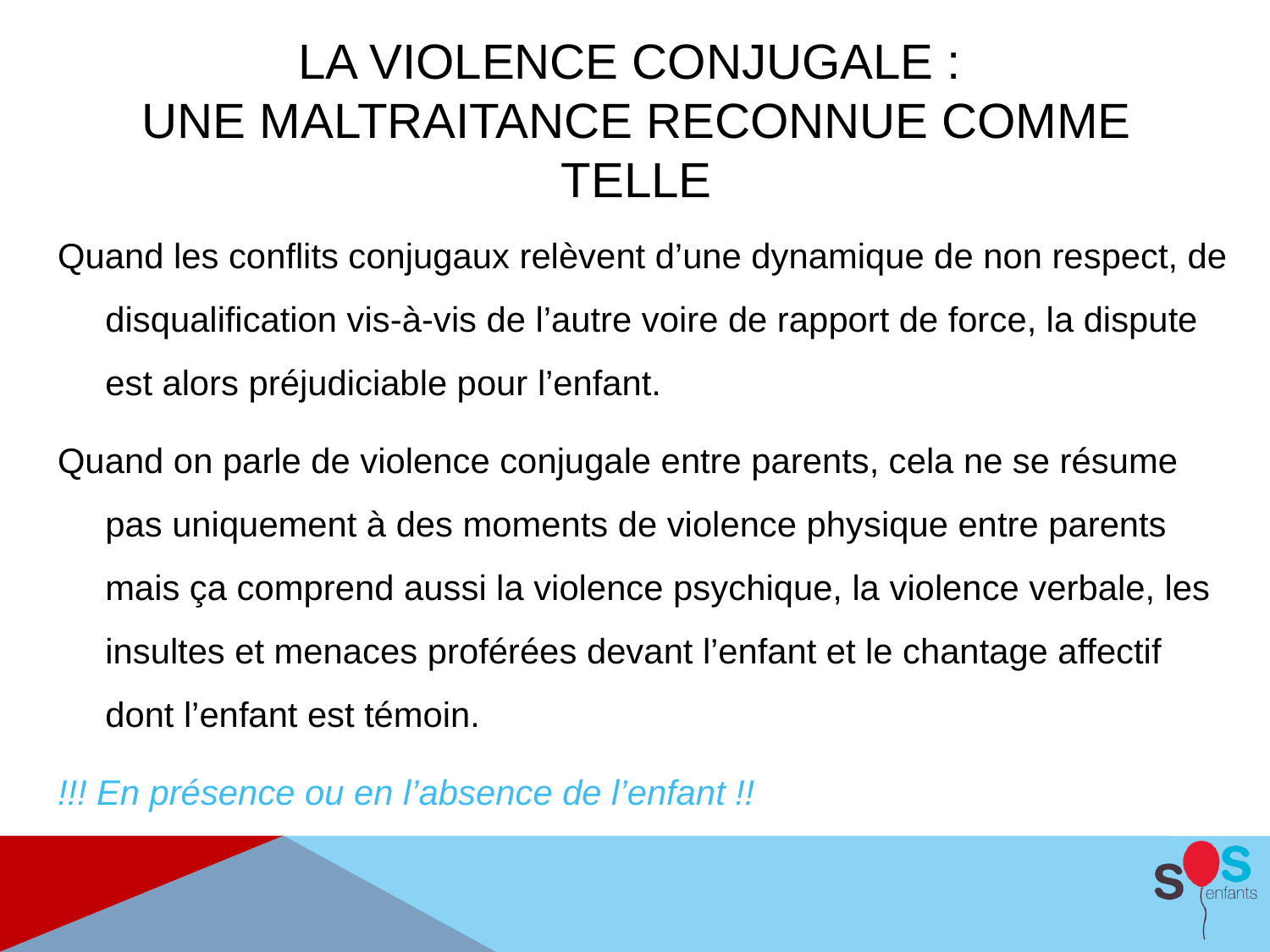

# La violence conjugale : une maltraitance reconnue comme telle
Quand les conflits conjugaux relèvent d’une dynamique de non respect, de disqualification vis-à-vis de l’autre voire de rapport de force, la dispute est alors préjudiciable pour l’enfant.
Quand on parle de violence conjugale entre parents, cela ne se résume pas uniquement à des moments de violence physique entre parents mais ça comprend aussi la violence psychique, la violence verbale, les insultes et menaces proférées devant l’enfant et le chantage affectif dont l’enfant est témoin.
!!! En présence ou en l’absence de l’enfant !!